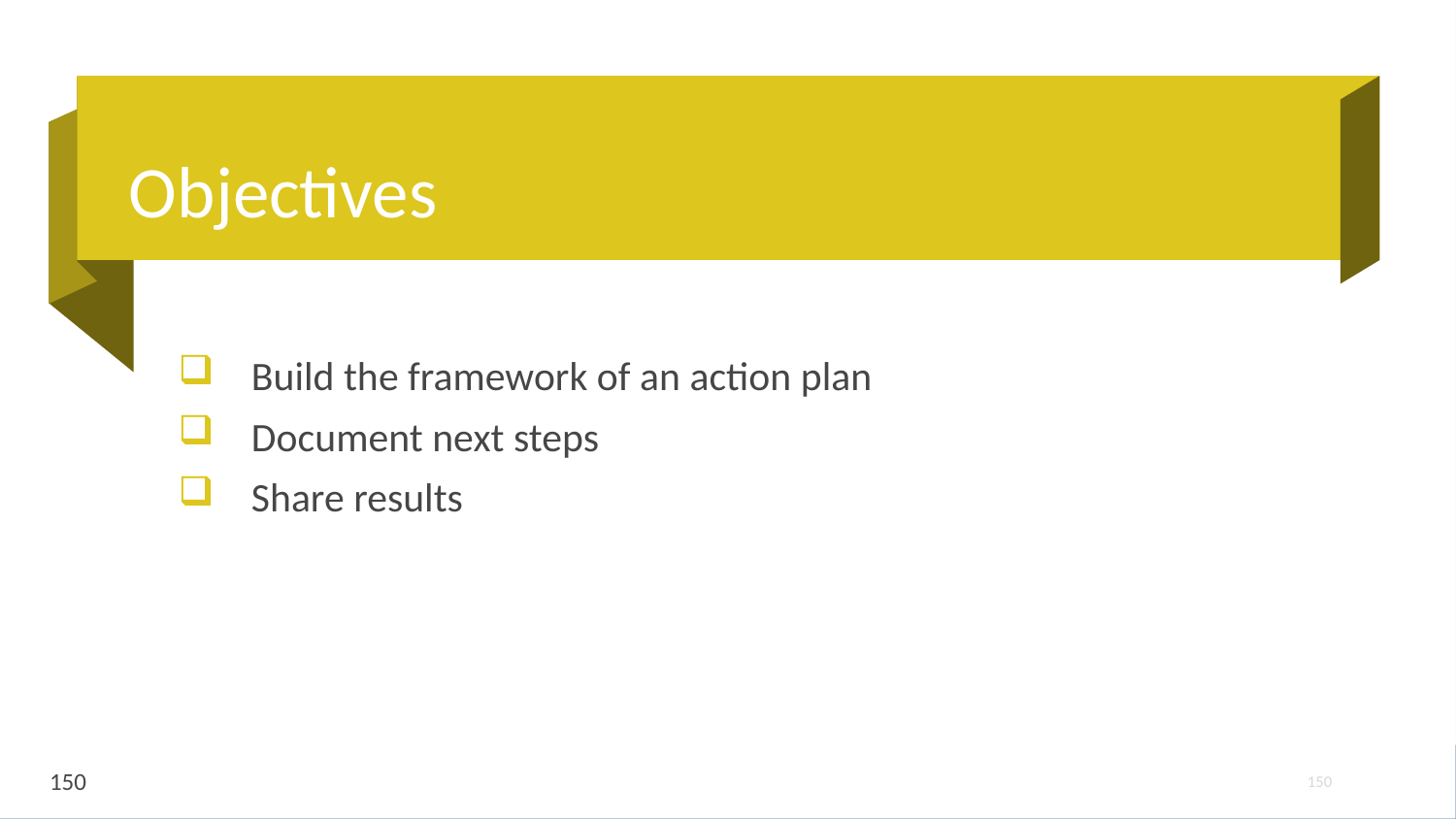

# Objectives

Build the framework of an action plan
Document next steps
Share results

150
150